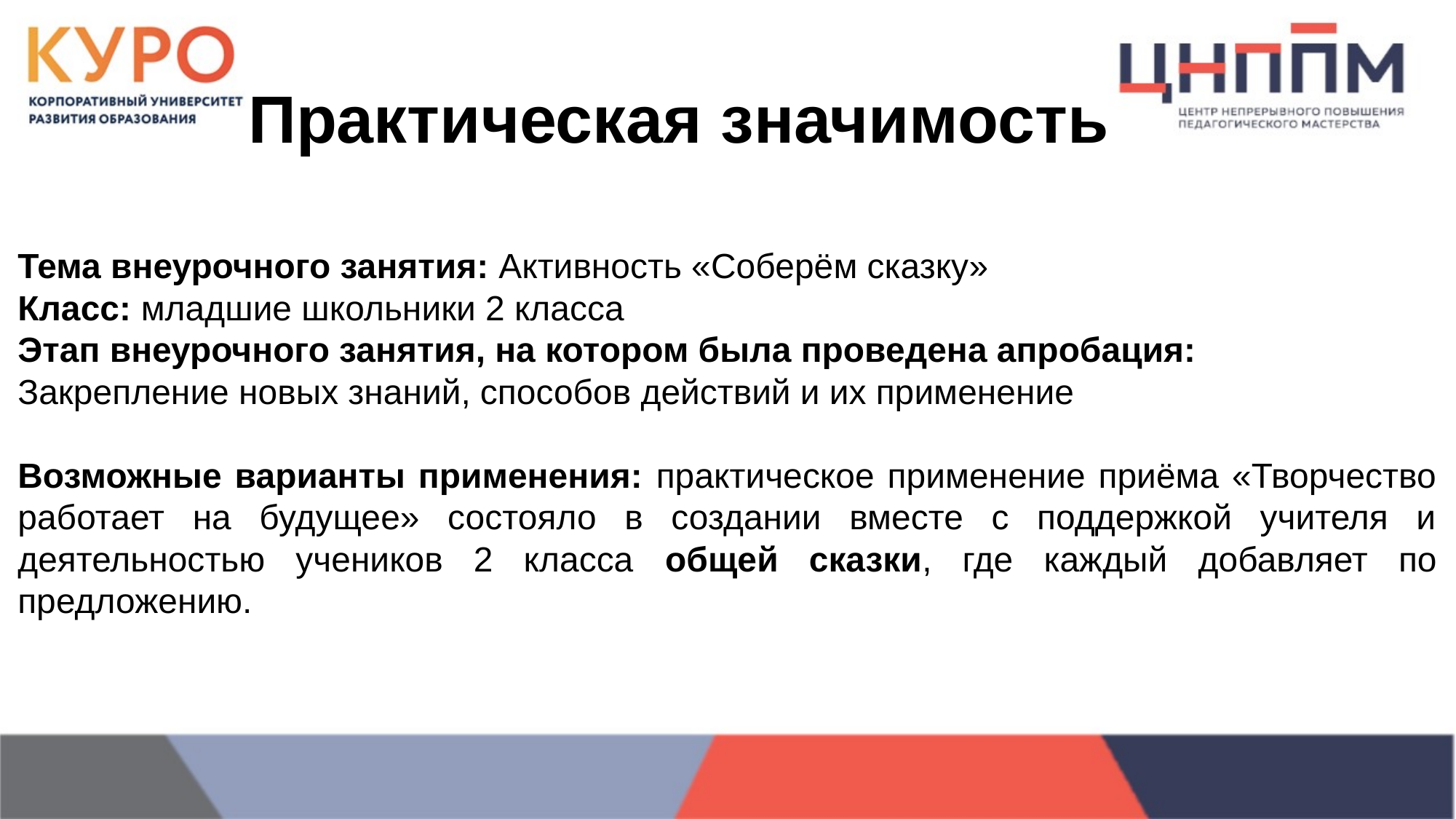

Практическая значимость

Тема внеурочного занятия: Активность «Соберём сказку»
Класс: младшие школьники 2 класса
Этап внеурочного занятия, на котором была проведена апробация:
Закрепление новых знаний, способов действий и их применение

Возможные варианты применения: практическое применение приёма «Творчество работает на будущее» состояло в создании вместе с поддержкой учителя и деятельностью учеников 2 класса общей сказки, где каждый добавляет по предложению.